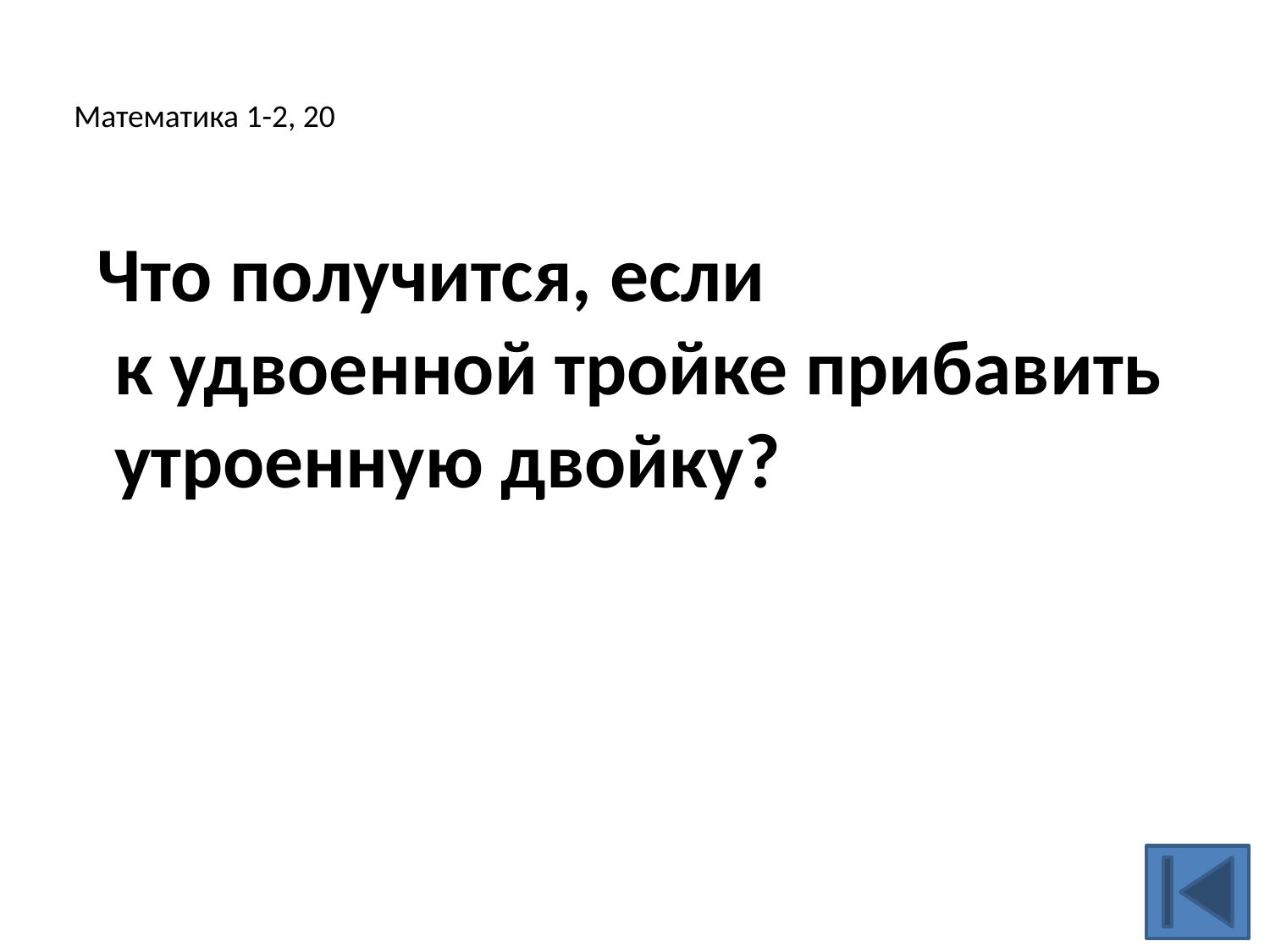

Математика 1-2, 20
Что получится, если
 к удвоенной тройке прибавить
 утроенную двойку?